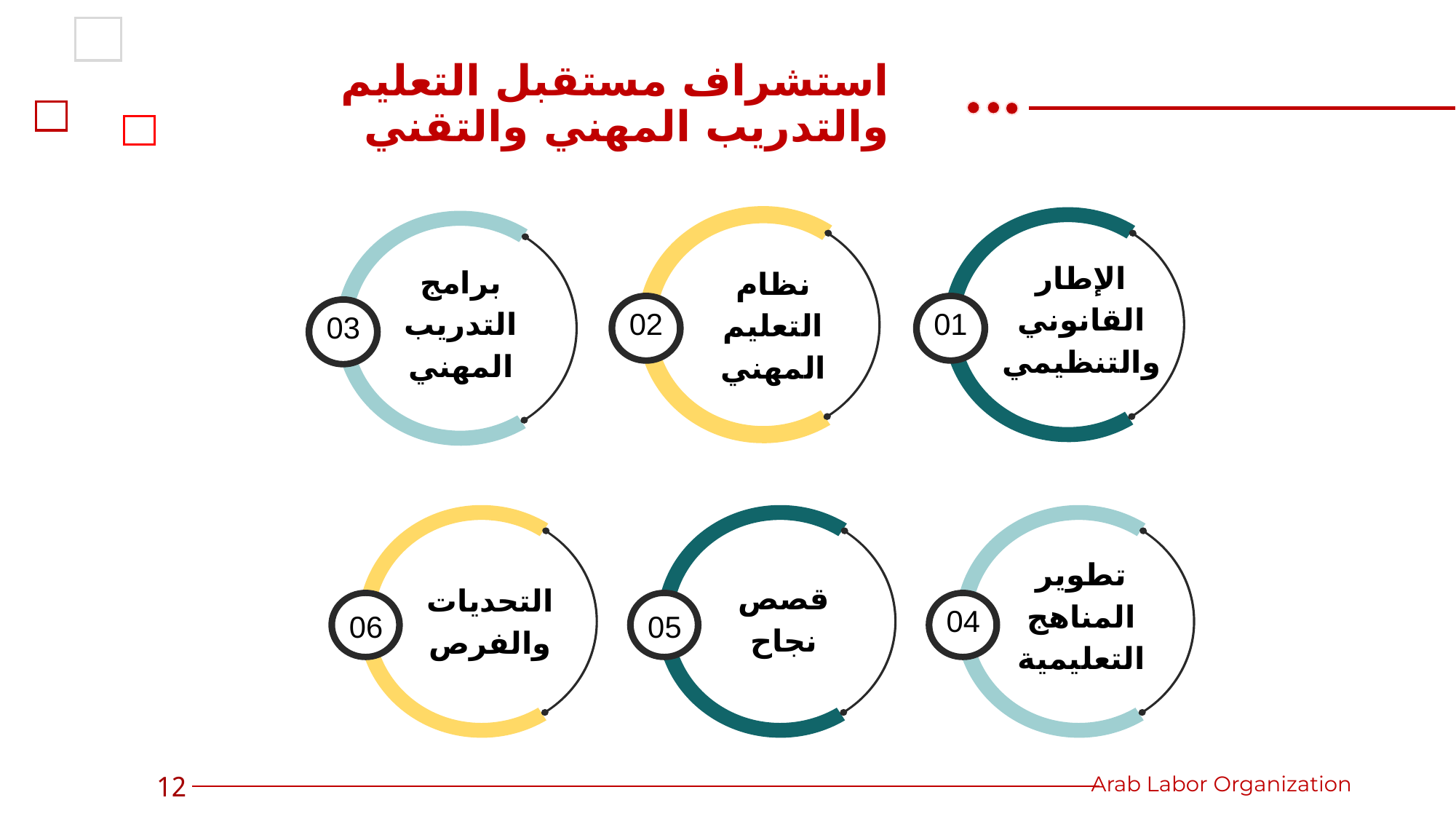

استشراف مستقبل التعليم والتدريب المهني والتقني

02
نظام التعليم المهني

01
الإطار القانوني والتنظيمي

03
برامج التدريب المهني

06
التحديات والفرص

05
قصص نجاح

04
تطوير المناهج التعليمية
 12
Arab Labor Organization